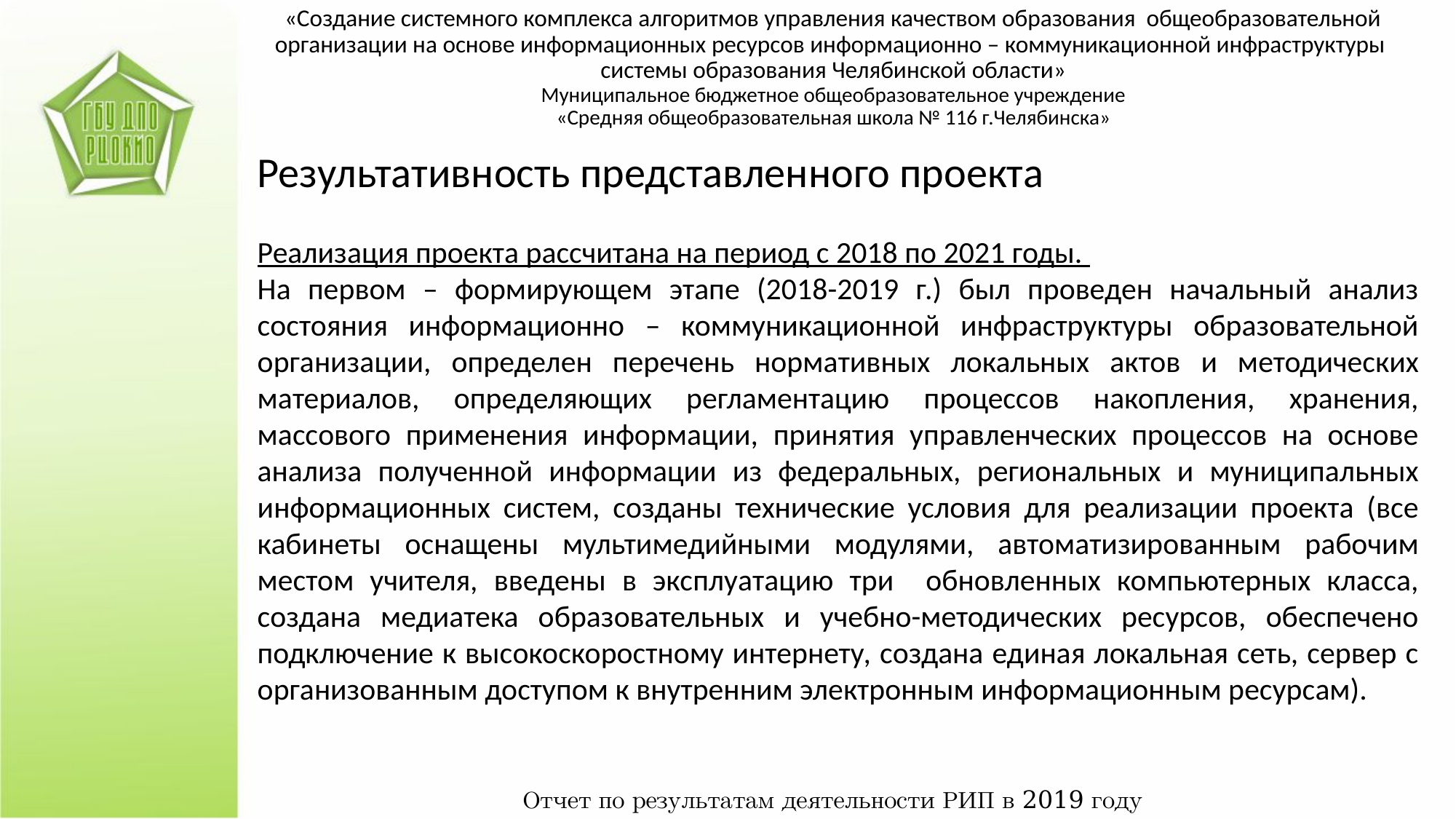

«Создание системного комплекса алгоритмов управления качеством образования  общеобразовательной организации на основе информационных ресурсов информационно – коммуникационной инфраструктуры  системы образования Челябинской области»
Муниципальное бюджетное общеобразовательное учреждение
«Средняя общеобразовательная школа № 116 г.Челябинска»
Результативность представленного проекта

Реализация проекта рассчитана на период с 2018 по 2021 годы.
На первом – формирующем этапе (2018-2019 г.) был проведен начальный анализ состояния информационно – коммуникационной инфраструктуры образовательной организации, определен перечень нормативных локальных актов и методических материалов, определяющих регламентацию процессов накопления, хранения, массового применения информации, принятия управленческих процессов на основе анализа полученной информации из федеральных, региональных и муниципальных информационных систем, созданы технические условия для реализации проекта (все кабинеты оснащены мультимедийными модулями, автоматизированным рабочим местом учителя, введены в эксплуатацию три  обновленных компьютерных класса, создана медиатека образовательных и учебно-методических ресурсов, обеспечено подключение к высокоскоростному интернету, создана единая локальная сеть, сервер с организованным доступом к внутренним электронным информационным ресурсам).

Отчет по результатам деятельности РИП в 2019 году